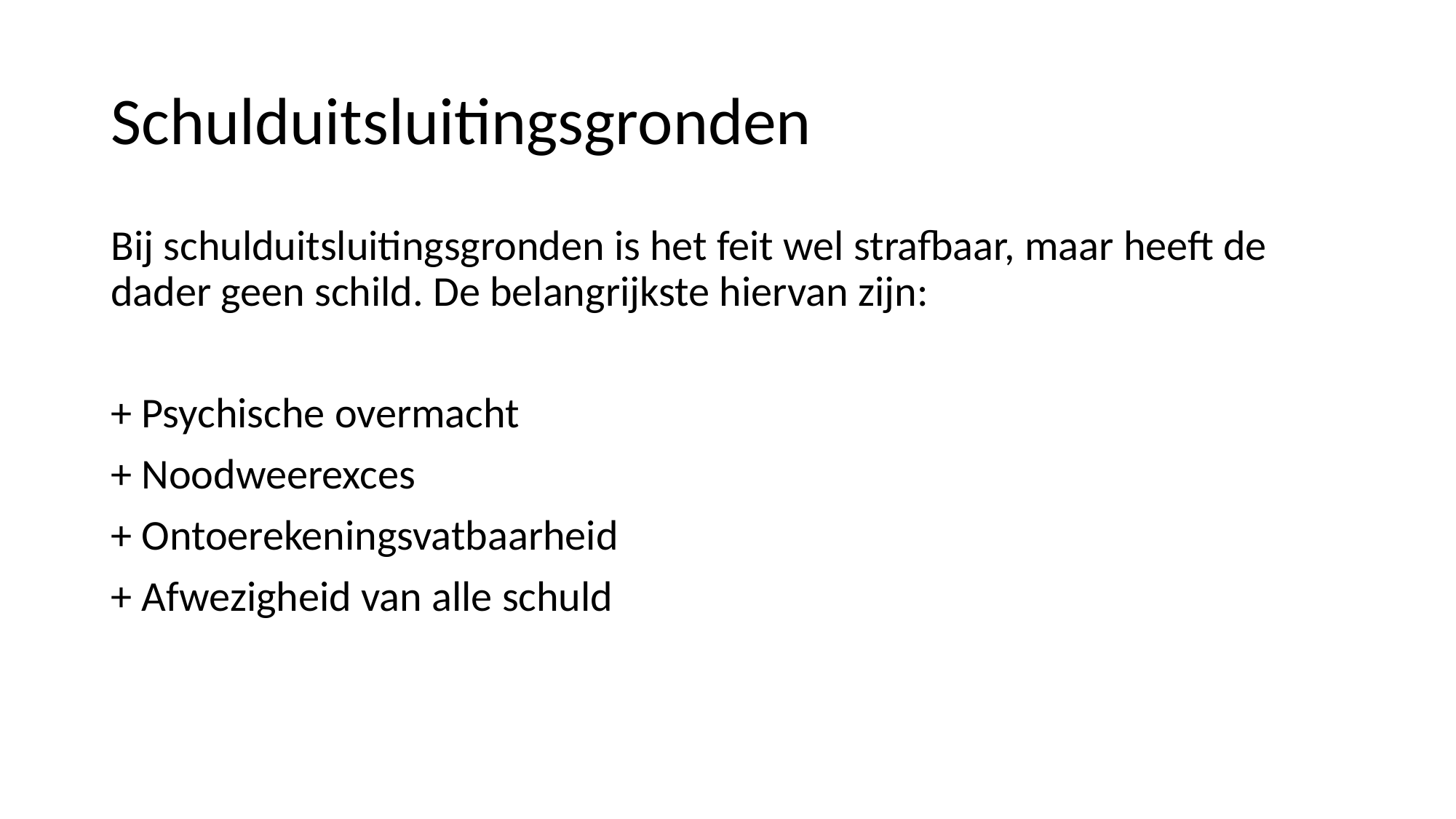

# Schulduitsluitingsgronden
Bij schulduitsluitingsgronden is het feit wel strafbaar, maar heeft de dader geen schild. De belangrijkste hiervan zijn:

+ Psychische overmacht
+ Noodweerexces
+ Ontoerekeningsvatbaarheid
+ Afwezigheid van alle schuld